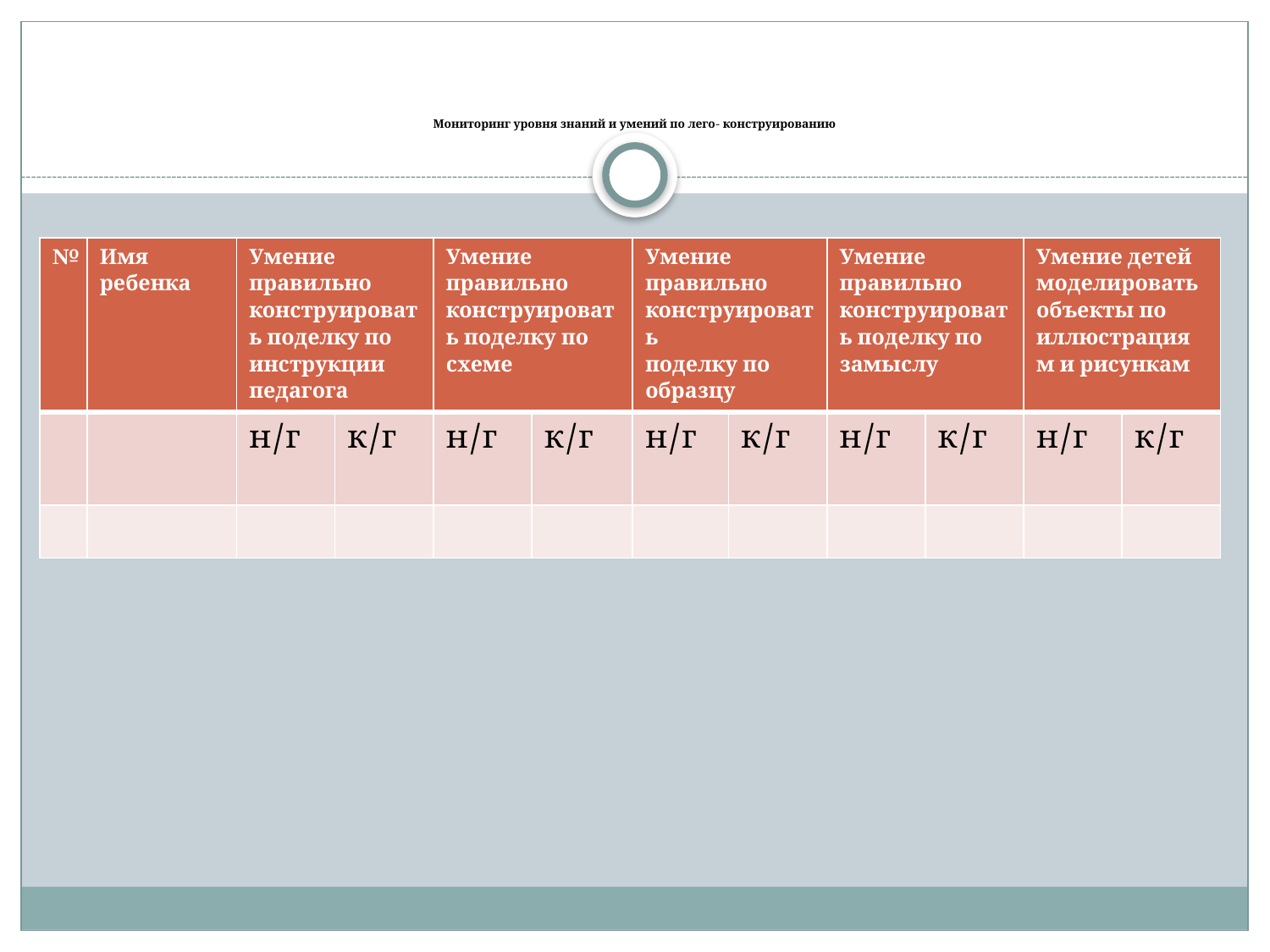

# Мониторинг уровня знаний и умений по лего- конструированию
| № | Имя ребенка | Умение правильно конструировать поделку по инструкции педагога |  | Умение правильно конструировать поделку по схеме |  | Умение правильно конструировать поделку по образцу |  | Умение правильно конструировать поделку по замыслу |  | Умение детей моделировать объекты по иллюстрациям и рисункам |  |
| --- | --- | --- | --- | --- | --- | --- | --- | --- | --- | --- | --- |
|  |  | н/г | к/г | н/г | к/г | н/г | к/г | н/г | к/г | н/г | к/г |
|  |  |  |  |  |  |  |  |  |  |  |  |